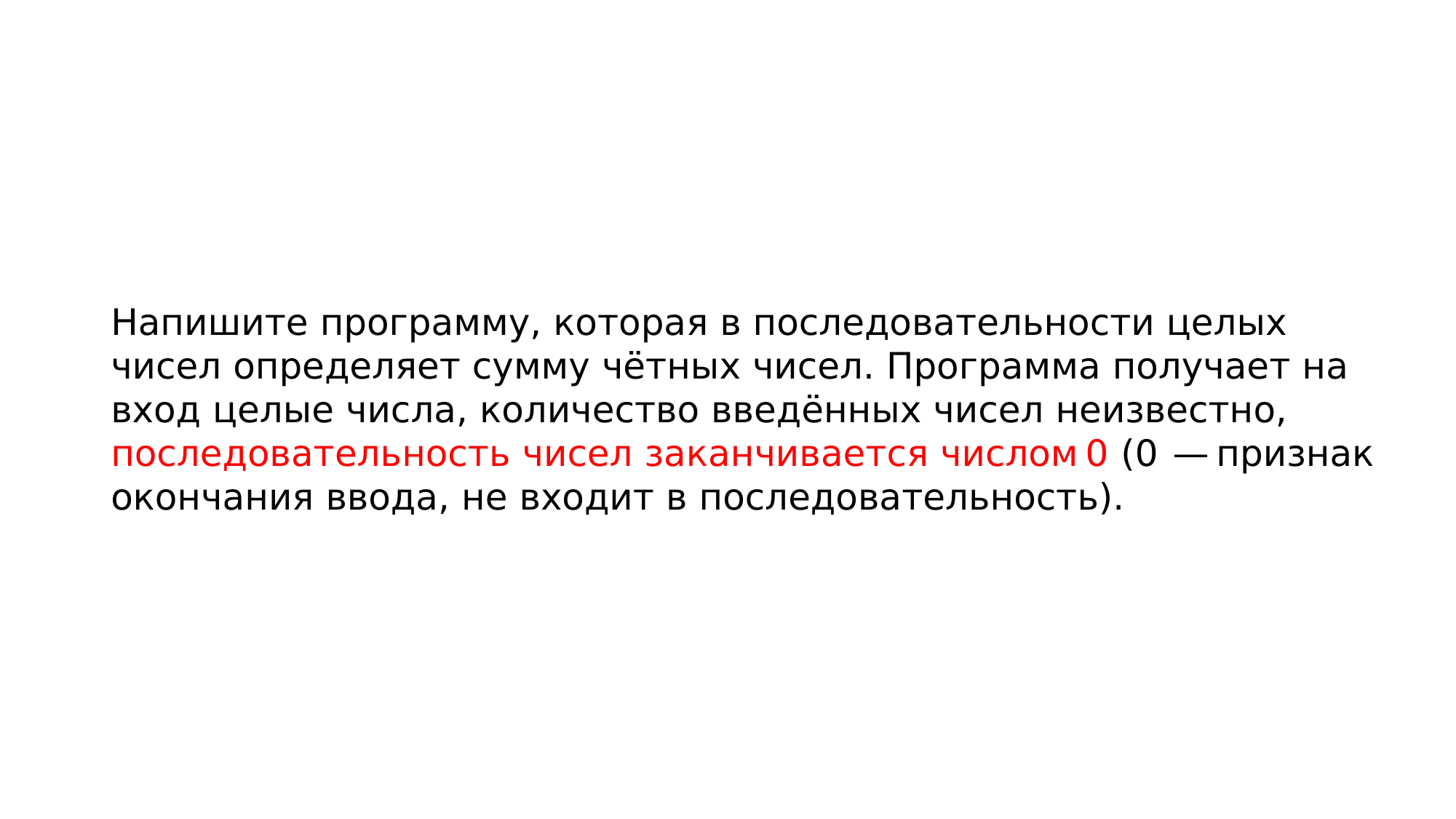

#
Напишите программу, которая в последовательности целых чисел определяет сумму чётных чисел. Программа получает на вход целые числа, количество введённых чисел неизвестно, последовательность чисел заканчивается числом 0 (0  — признак окончания ввода, не входит в последовательность).